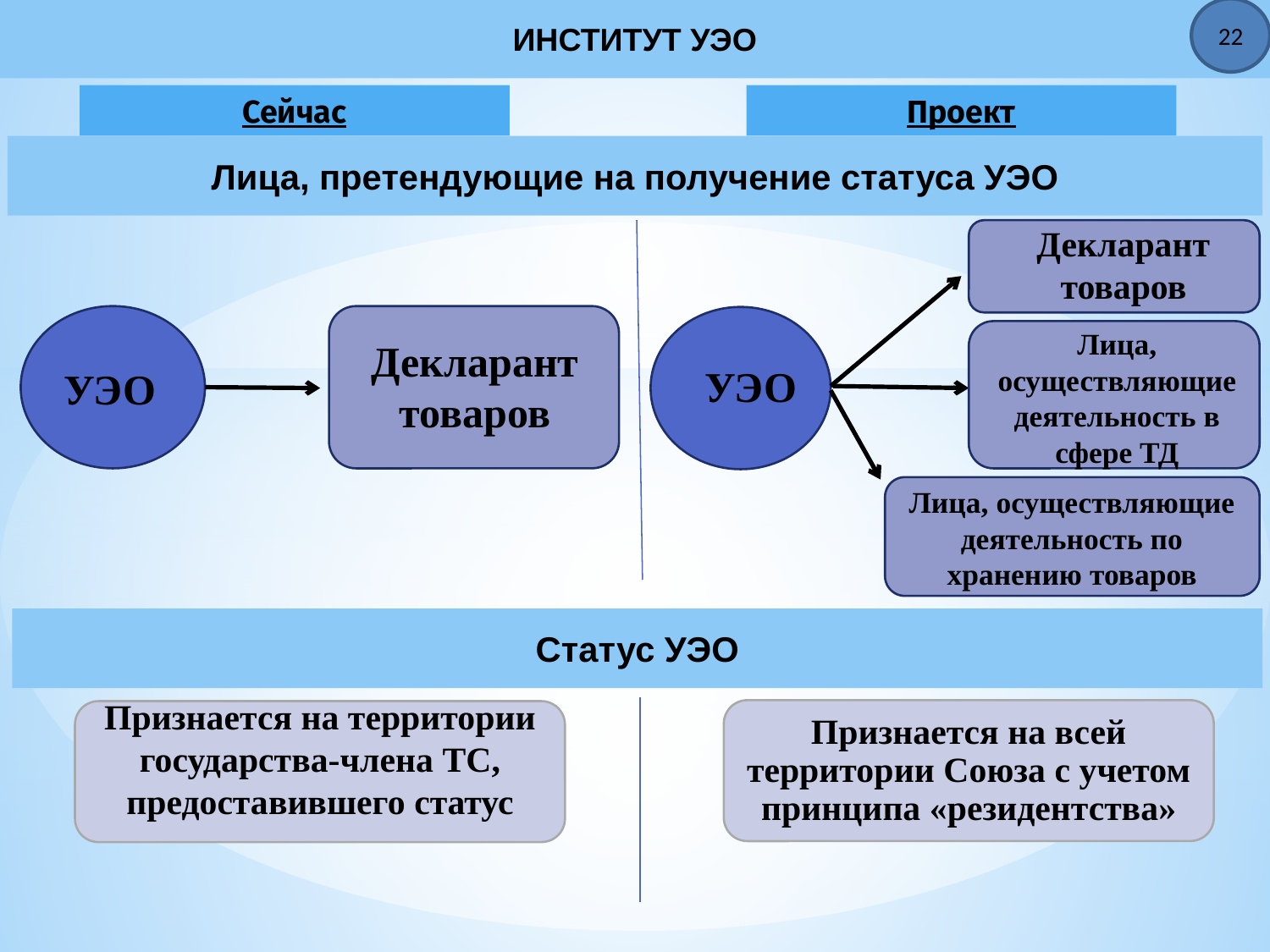

ИНСТИТУТ УЭО
22
Сейчас
Проект

Лица, претендующие на получение статуса УЭО
Декларант товаров

Лица, осуществляющие деятельность в сфере ТД

Декларант товаров
УЭО
УЭО
Лица, осуществляющие деятельность по хранению товаров

Статус УЭО
Признается на территории государства-члена ТС, предоставившего статус

Признается на всей территории Союза с учетом принципа «резидентства»